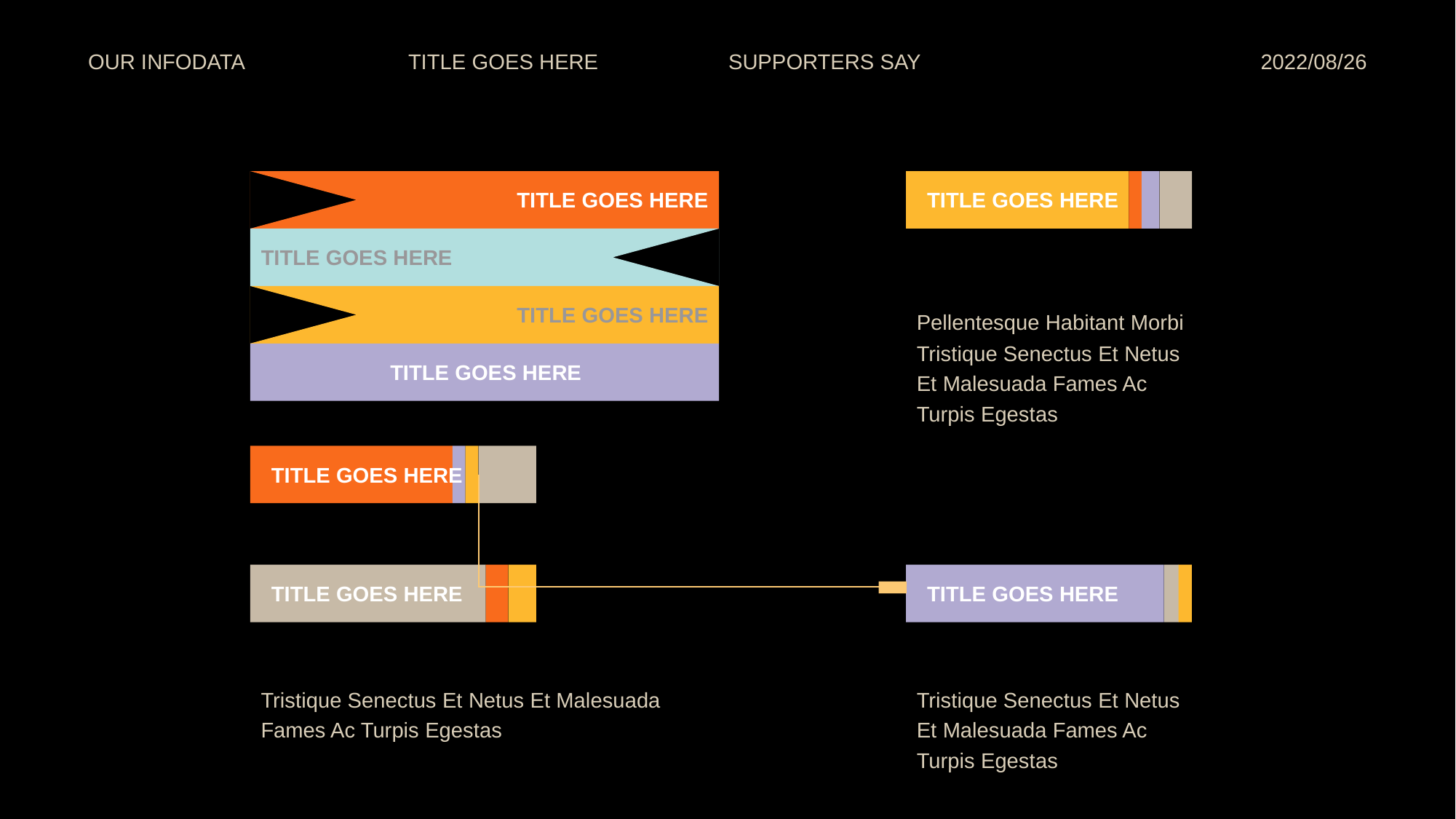

OUR INFODATA
TITLE GOES HERE
SUPPORTERS SAY
2022/08/26

TITLE GOES HERE
TITLE GOES HERE

TITLE GOES HERE

TITLE GOES HERE
Pellentesque Habitant Morbi Tristique Senectus Et Netus Et Malesuada Fames Ac Turpis Egestas

TITLE GOES HERE

TITLE GOES HERE

TITLE GOES HERE
TITLE GOES HERE

Tristique Senectus Et Netus Et Malesuada Fames Ac Turpis Egestas
Tristique Senectus Et Netus Et Malesuada Fames Ac Turpis Egestas